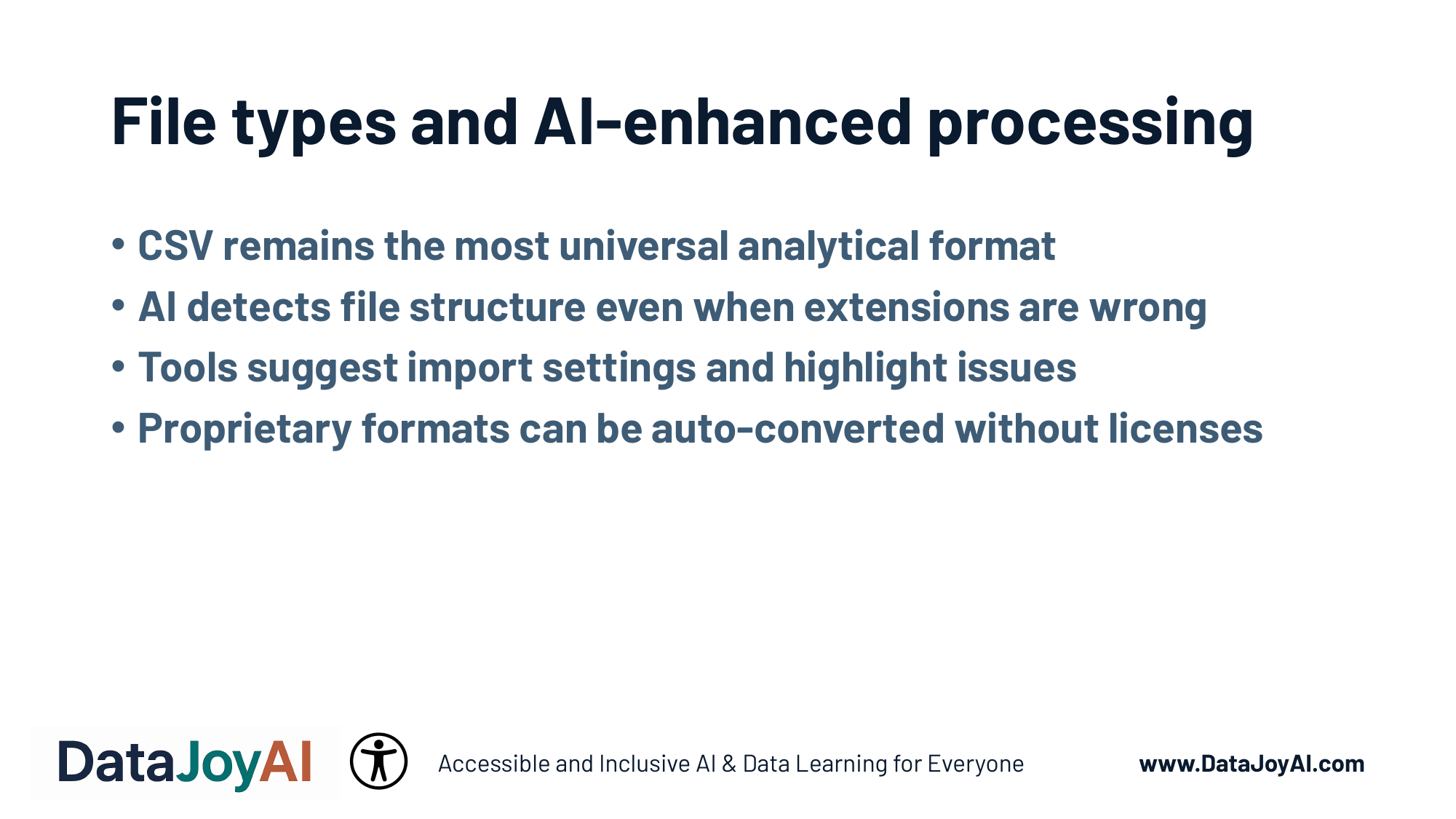

# File types and AI-enhanced processing
CSV remains the most universal analytical format
AI detects file structure even when extensions are wrong
Tools suggest import settings and highlight issues
Proprietary formats can be auto-converted without licenses